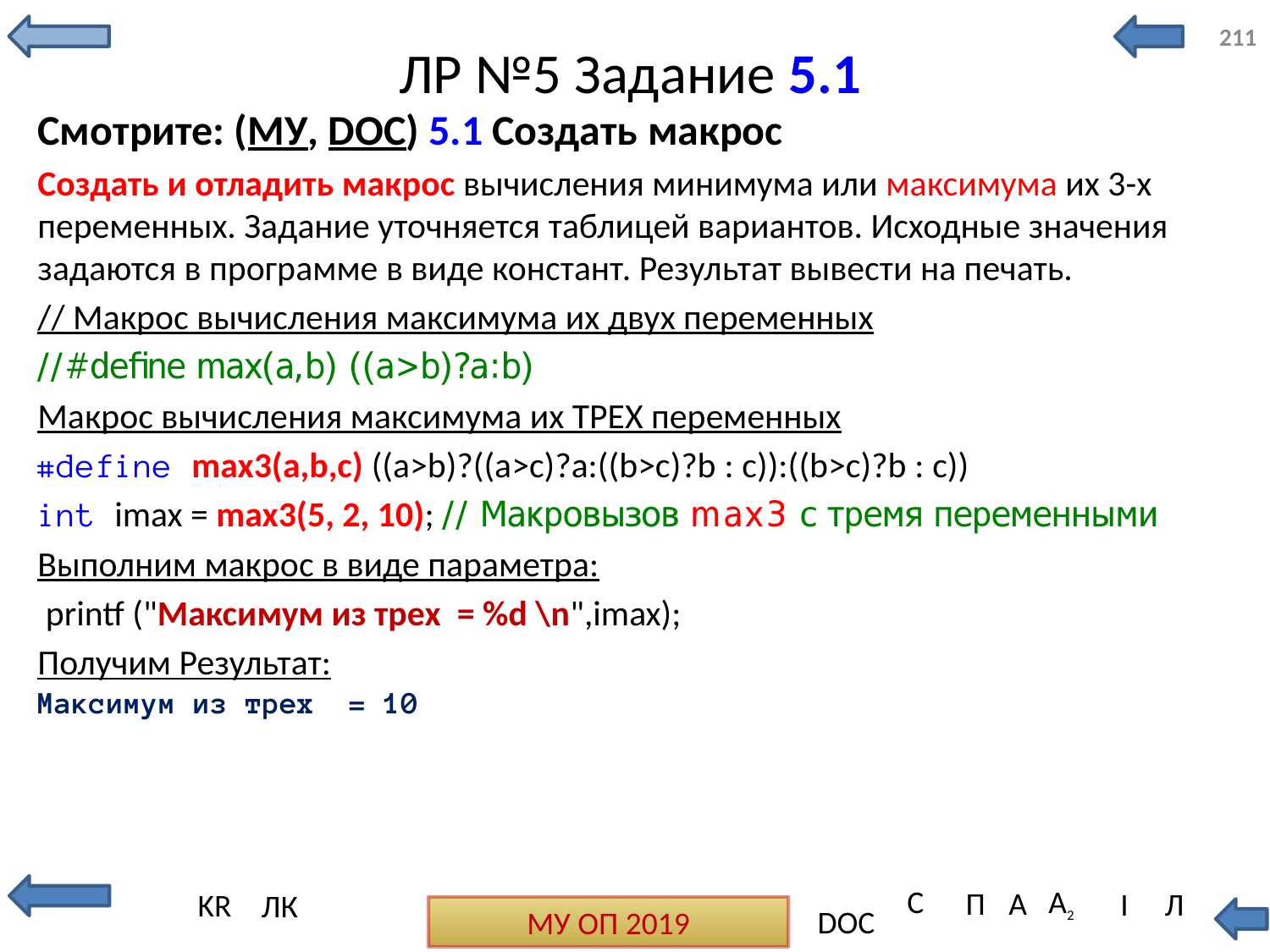

211
# ЛР №5 Задание 5.1
Смотрите: (МУ, DOC) 5.1 Создать макрос
Создать и отладить макрос вычисления минимума или максимума их 3-х переменных. Задание уточняется таблицей вариантов. Исходные значения задаются в программе в виде констант. Результат вывести на печать.
// Макрос вычисления максимума их двух переменных
//#define max(a,b) ((a>b)?a:b)
Макрос вычисления максимума их ТРЕХ переменных
#define max3(a,b,c) ((a>b)?((a>c)?a:((b>c)?b : c)):((b>c)?b : c))
int imax = max3(5, 2, 10); // Макровызов max3 с тремя переменными
Выполним макрос в виде параметра:
 printf ("Максимум из трех  = %d \n",imax);
Получим Результат:
Максимум из трех  = 10